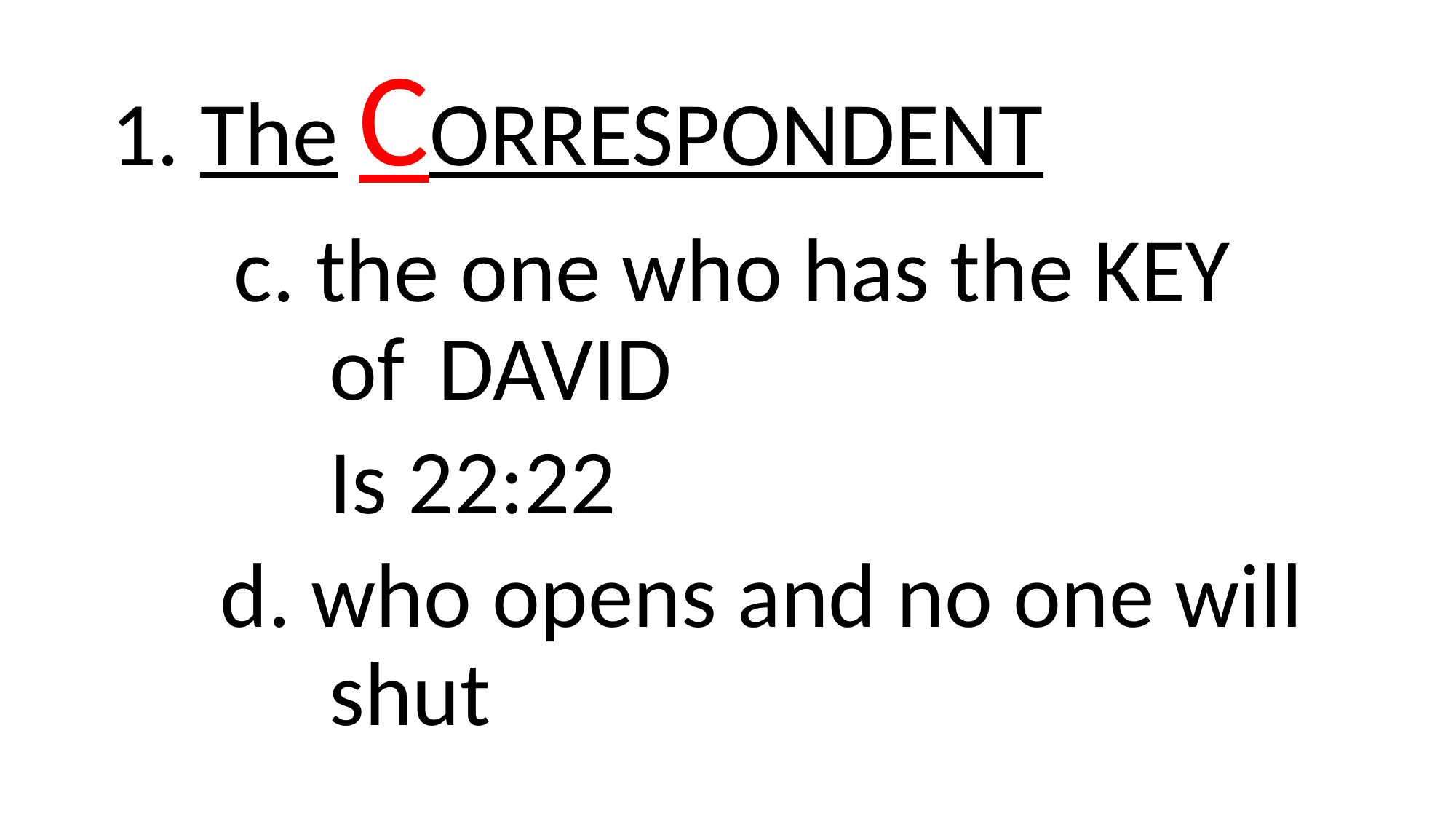

# 1. The CORRESPONDENT
      c. the one who has the KEY 				of 	DAVID
		Is 22:22
	d. who opens and no one will 			shut